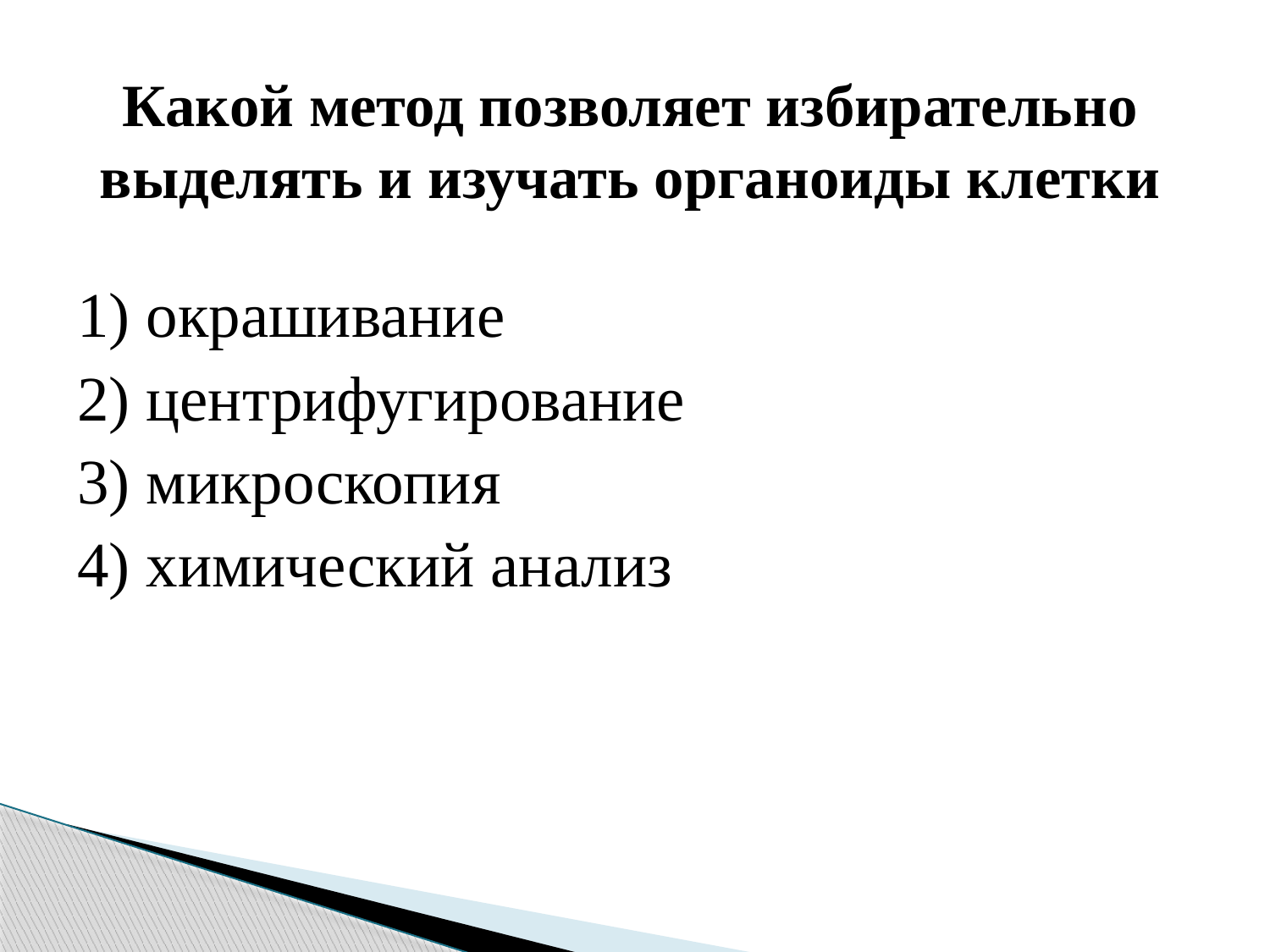

# Какой метод позволяет избирательно выделять и изучать органоиды клетки
1) окрашивание
2) центрифугирование
3) микроскопия
4) химический анализ